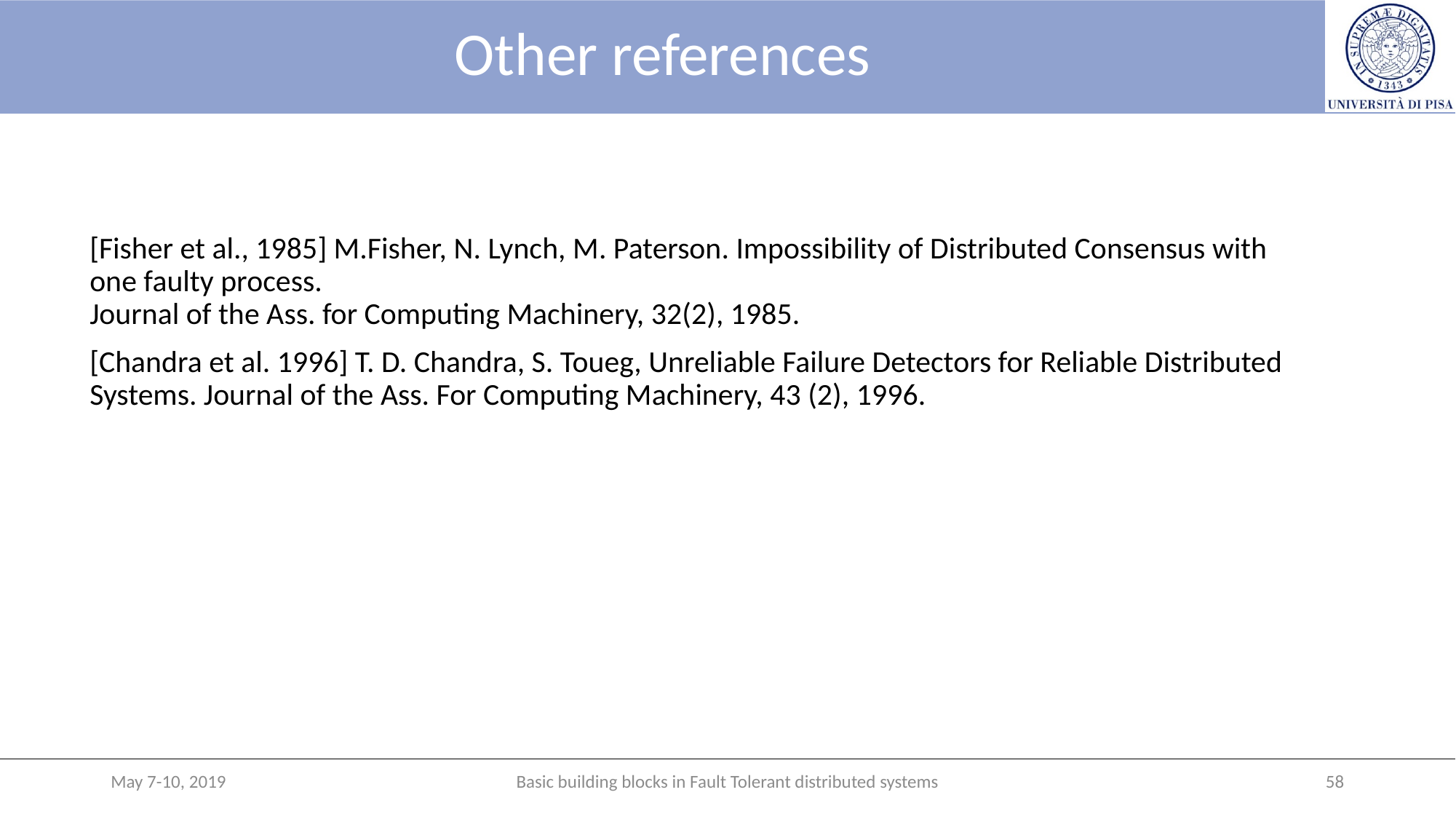

# Other references

[Fisher et al., 1985] M.Fisher, N. Lynch, M. Paterson. Impossibility of Distributed Consensus with one faulty process.
Journal of the Ass. for Computing Machinery, 32(2), 1985.
[Chandra et al. 1996] T. D. Chandra, S. Toueg, Unreliable Failure Detectors for Reliable Distributed Systems. Journal of the Ass. For Computing Machinery, 43 (2), 1996.

May 7-10, 2019
Basic building blocks in Fault Tolerant distributed systems
58